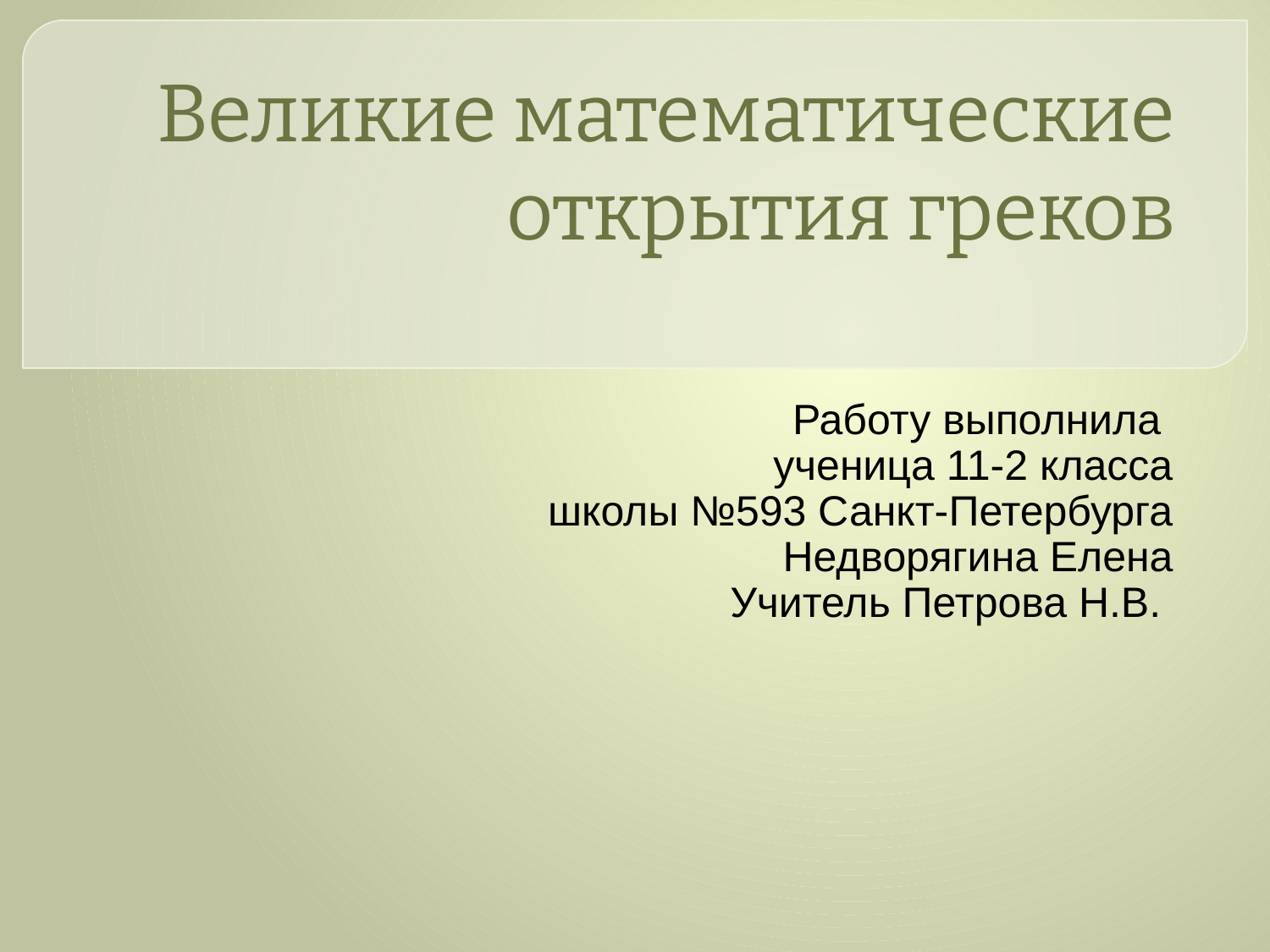

# Великие математические открытия греков
Работу выполнила
ученица 11-2 класса
школы №593 Санкт-Петербурга
Недворягина Елена
Учитель Петрова Н.В.